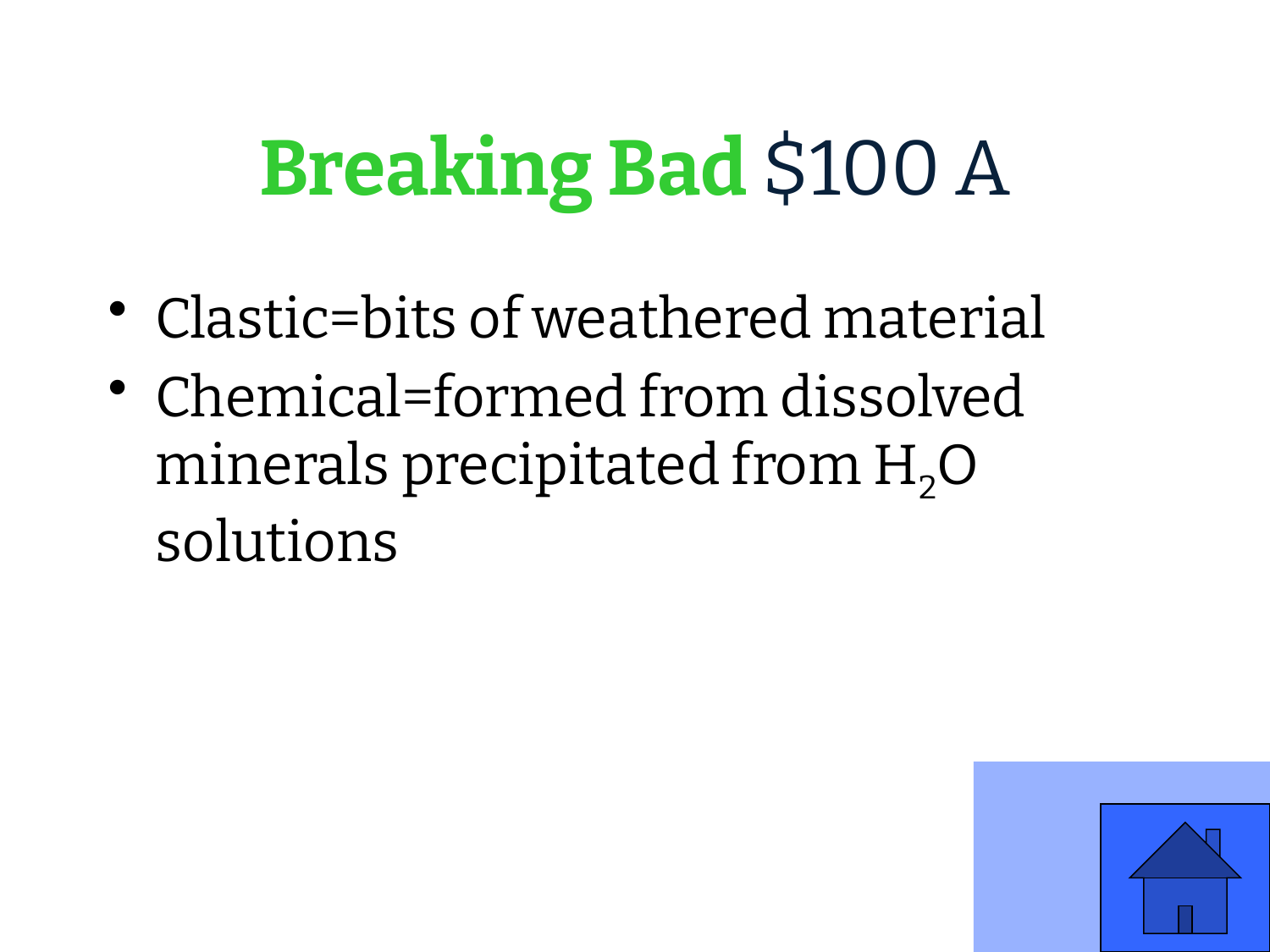

# Breaking Bad $100 A
Clastic=bits of weathered material
Chemical=formed from dissolved minerals precipitated from H2O solutions